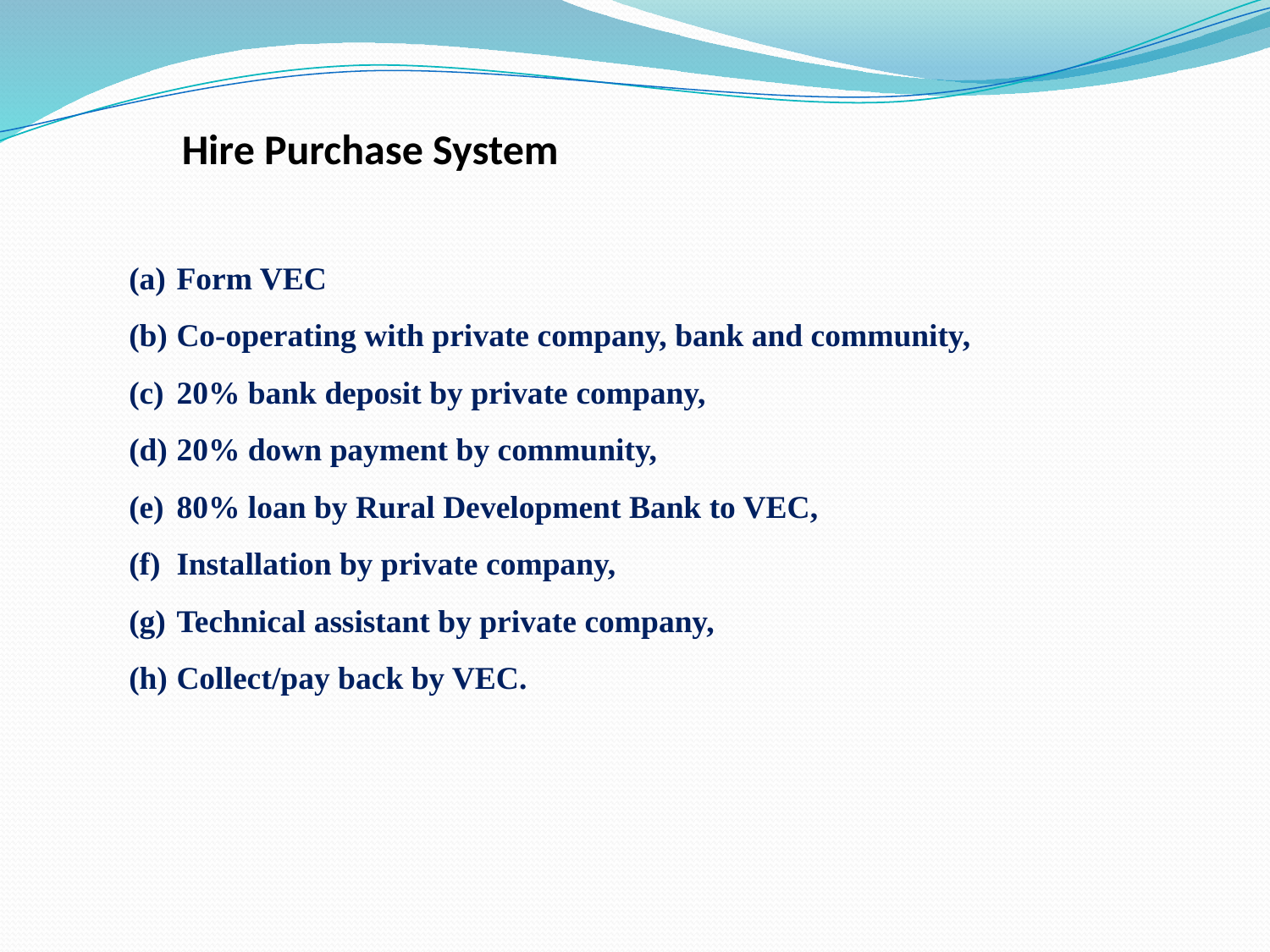

Hire Purchase System
Form VEC
Co-operating with private company, bank and community,
20% bank deposit by private company,
20% down payment by community,
80% loan by Rural Development Bank to VEC,
Installation by private company,
Technical assistant by private company,
Collect/pay back by VEC.